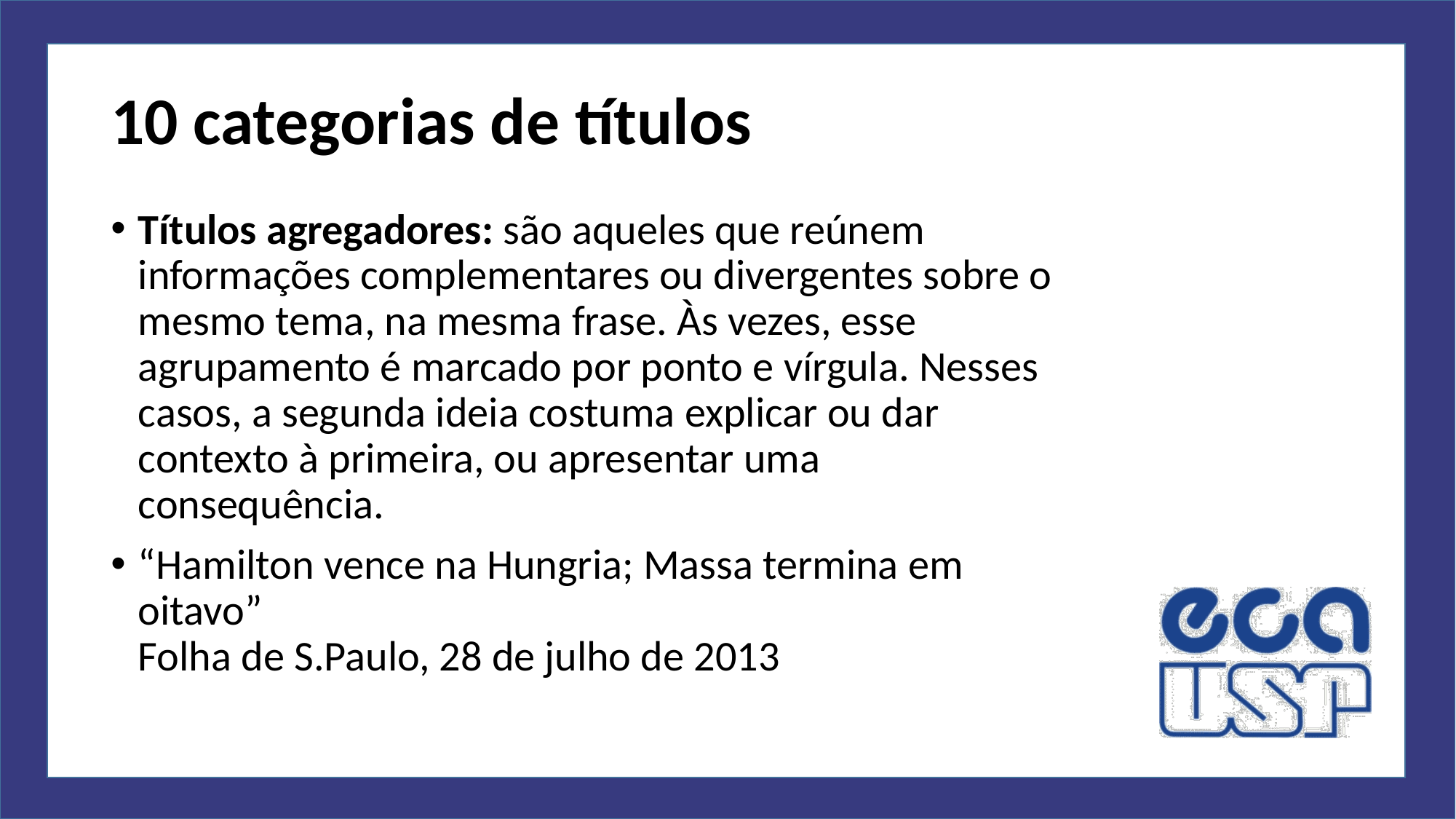

# 10 categorias de títulos
Títulos agregadores: são aqueles que reúnem informações complementares ou divergentes sobre o mesmo tema, na mesma frase. Às vezes, esse agrupamento é marcado por ponto e vírgula. Nesses casos, a segunda ideia costuma explicar ou dar contexto à primeira, ou apresentar uma consequência.
“Hamilton vence na Hungria; Massa termina em oitavo”
Folha de S.Paulo, 28 de julho de 2013